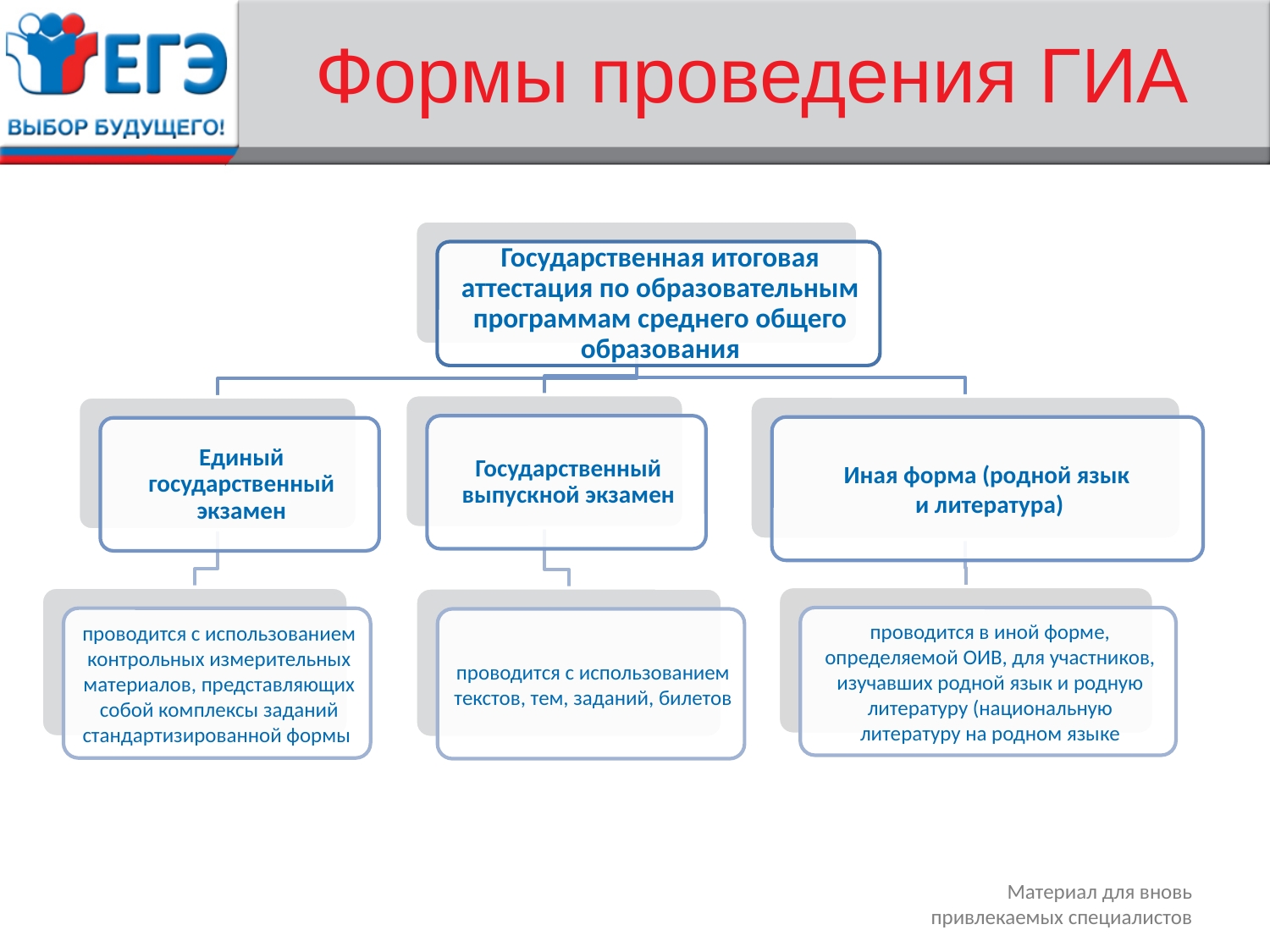

# Формы проведения ГИА
Государственная итоговая аттестация по образовательным программам среднего общего образования
Единый государственный экзамен
проводится с использованием контрольных измерительных материалов, представляющих собой комплексы заданий стандартизированной формы
Государственный выпускной экзамен
проводится с использованием текстов, тем, заданий, билетов
Иная форма (родной язык
и литература)
проводится в иной форме, определяемой ОИВ, для участников, изучавших родной язык и родную литературу (национальную литературу на родном языке